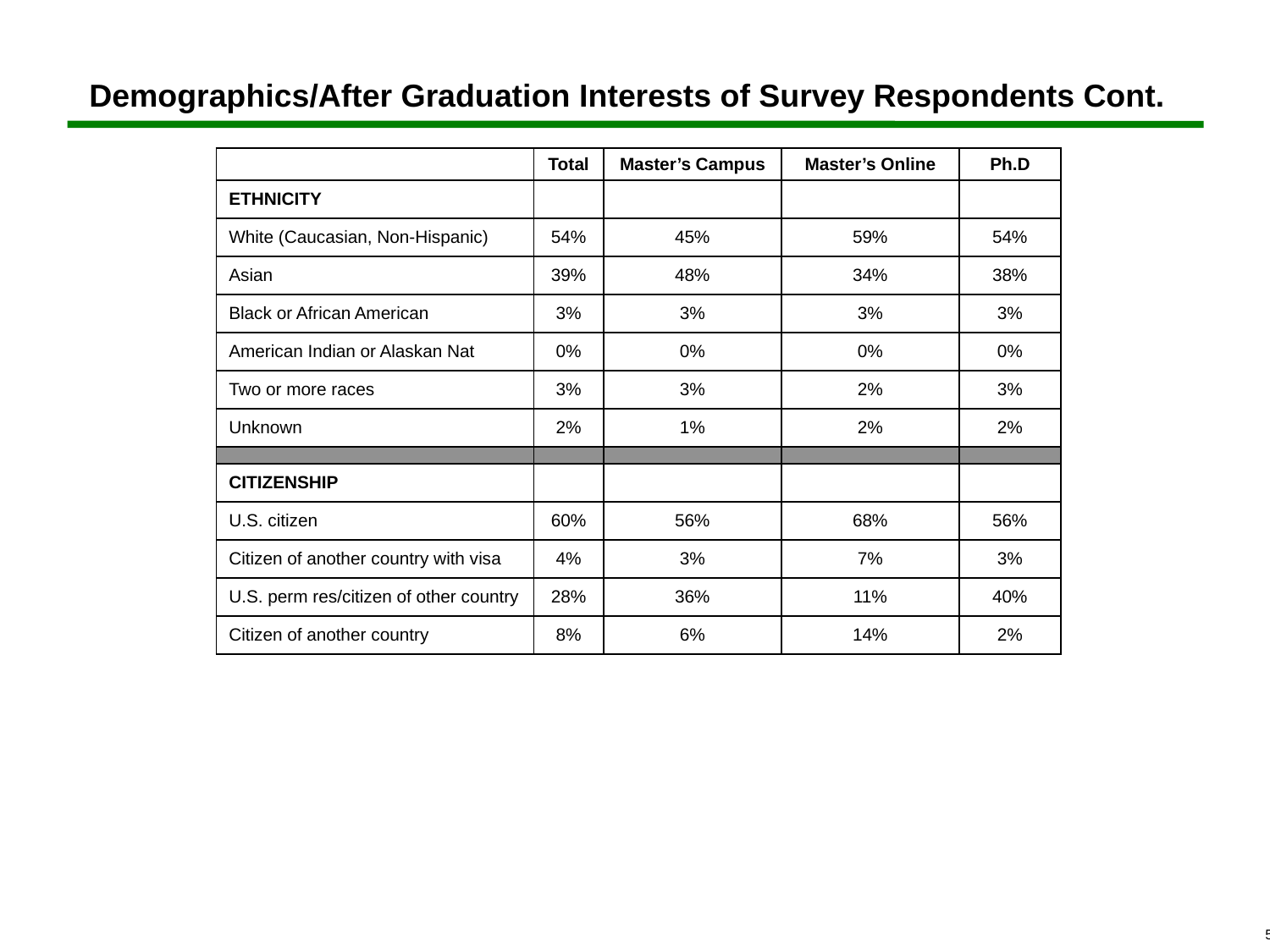

# Demographics/After Graduation Interests of Survey Respondents Cont.
|  | Total | Master’s Campus | Master’s Online | Ph.D |
| --- | --- | --- | --- | --- |
| ETHNICITY |  |  |  |  |
| White (Caucasian, Non-Hispanic) | 54% | 45% | 59% | 54% |
| Asian | 39% | 48% | 34% | 38% |
| Black or African American | 3% | 3% | 3% | 3% |
| American Indian or Alaskan Nat | 0% | 0% | 0% | 0% |
| Two or more races | 3% | 3% | 2% | 3% |
| Unknown | 2% | 1% | 2% | 2% |
|  |  |  |  |  |
| CITIZENSHIP |  |  |  |  |
| U.S. citizen | 60% | 56% | 68% | 56% |
| Citizen of another country with visa | 4% | 3% | 7% | 3% |
| U.S. perm res/citizen of other country | 28% | 36% | 11% | 40% |
| Citizen of another country | 8% | 6% | 14% | 2% |